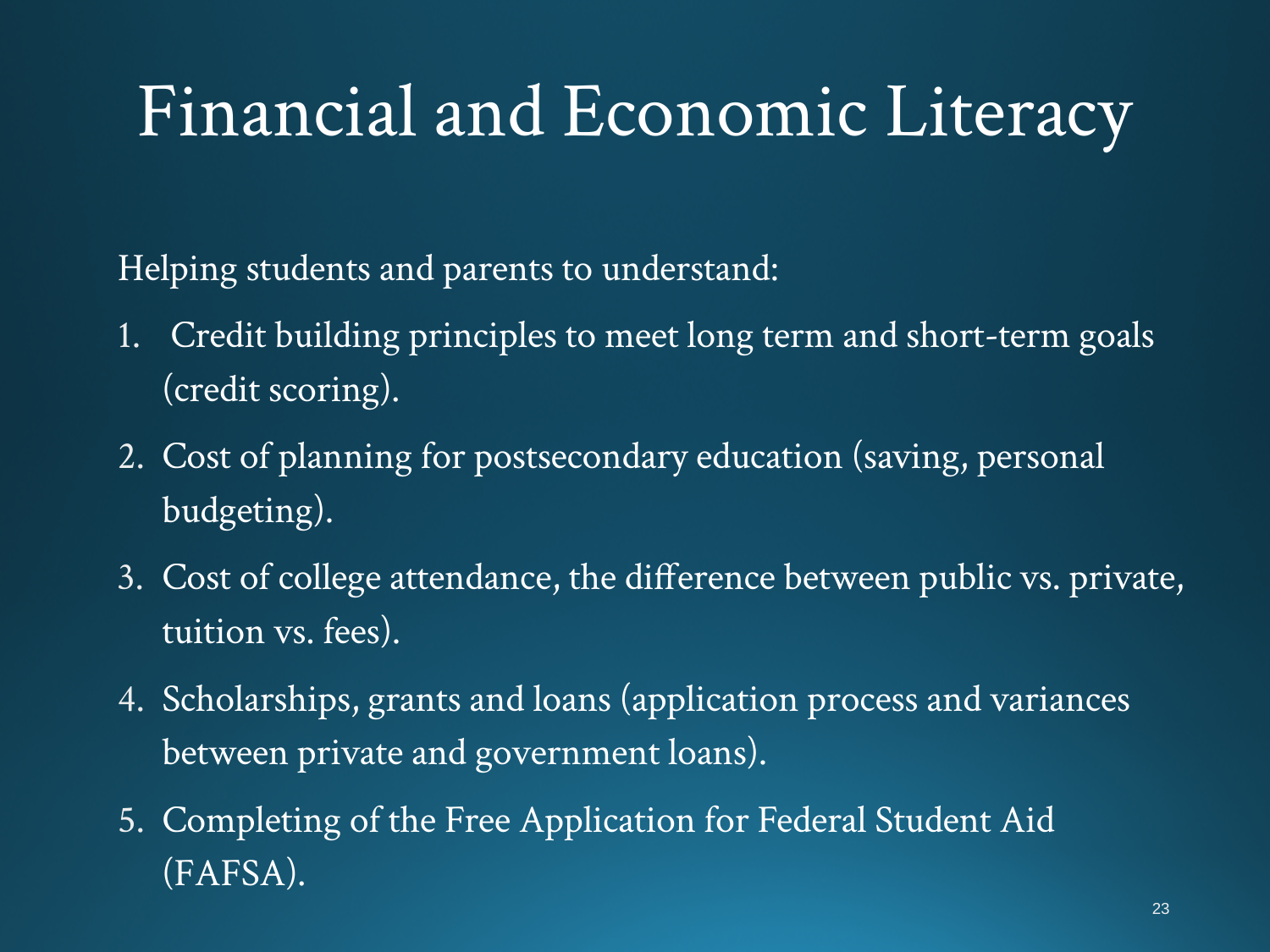

# Financial and Economic Literacy
Helping students and parents to understand:
 Credit building principles to meet long term and short-term goals (credit scoring).
Cost of planning for postsecondary education (saving, personal budgeting).
Cost of college attendance, the difference between public vs. private, tuition vs. fees).
Scholarships, grants and loans (application process and variances between private and government loans).
Completing of the Free Application for Federal Student Aid (FAFSA).

23